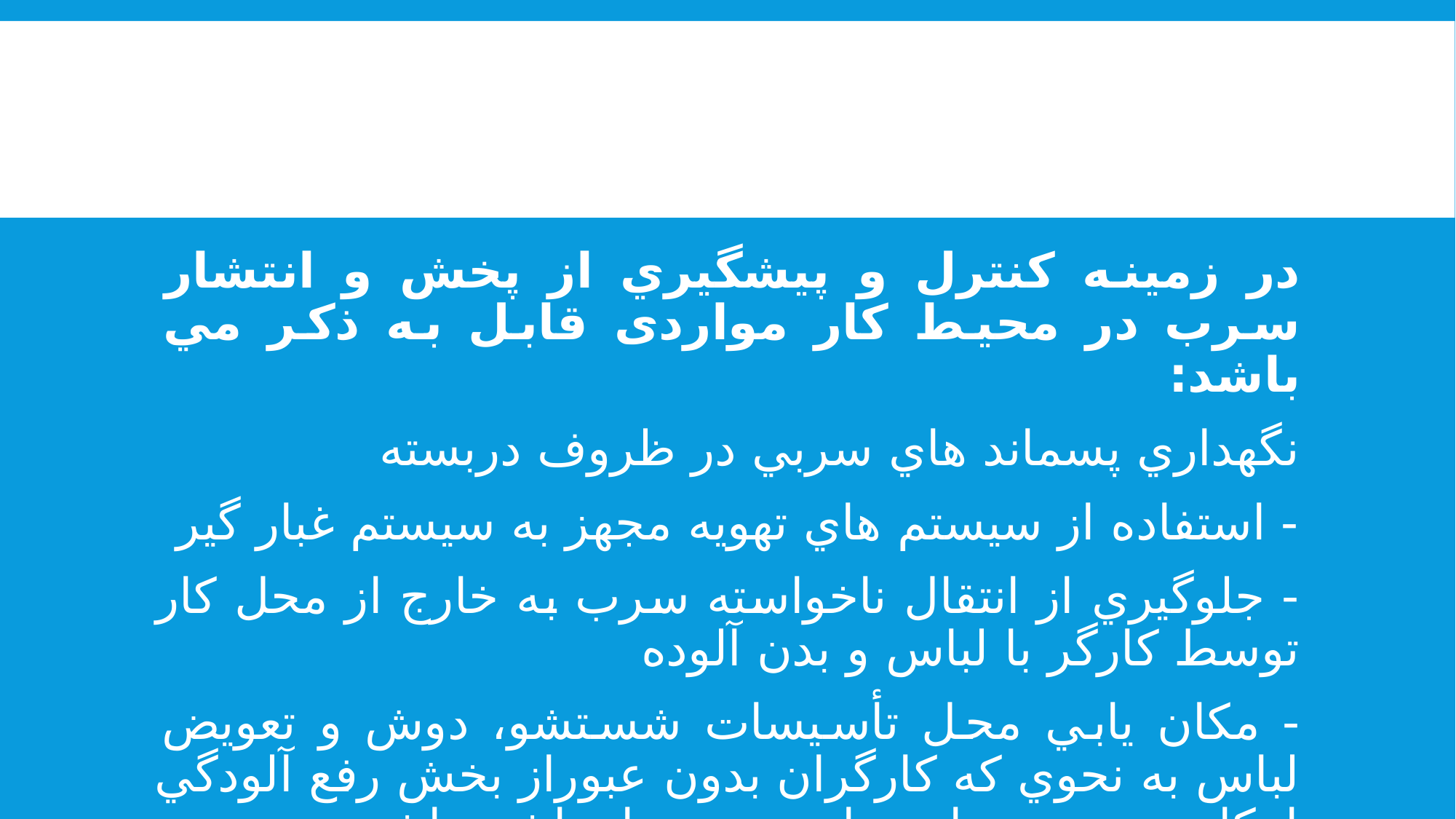

#
در زمينه كنترل و پيشگيري از پخش و انتشار سرب در محيط كار مواردی قابل به ذکر مي باشد:
نگهداري پسماند هاي سربي در ظروف دربسته
- استفاده از سيستم هاي تهويه مجهز به سيستم غبار گير
- جلوگيري از انتقال ناخواسته سرب به خارج از محل كار توسط كارگر با لباس و بدن آلوده
- مکان يابي محل تأسيسات شستشو، دوش و تعويض لباس به نحوي كه كارگران بدون عبوراز بخش رفع آلودگي امکان ورود به ساير نواحي تميز را نداشته باشند.